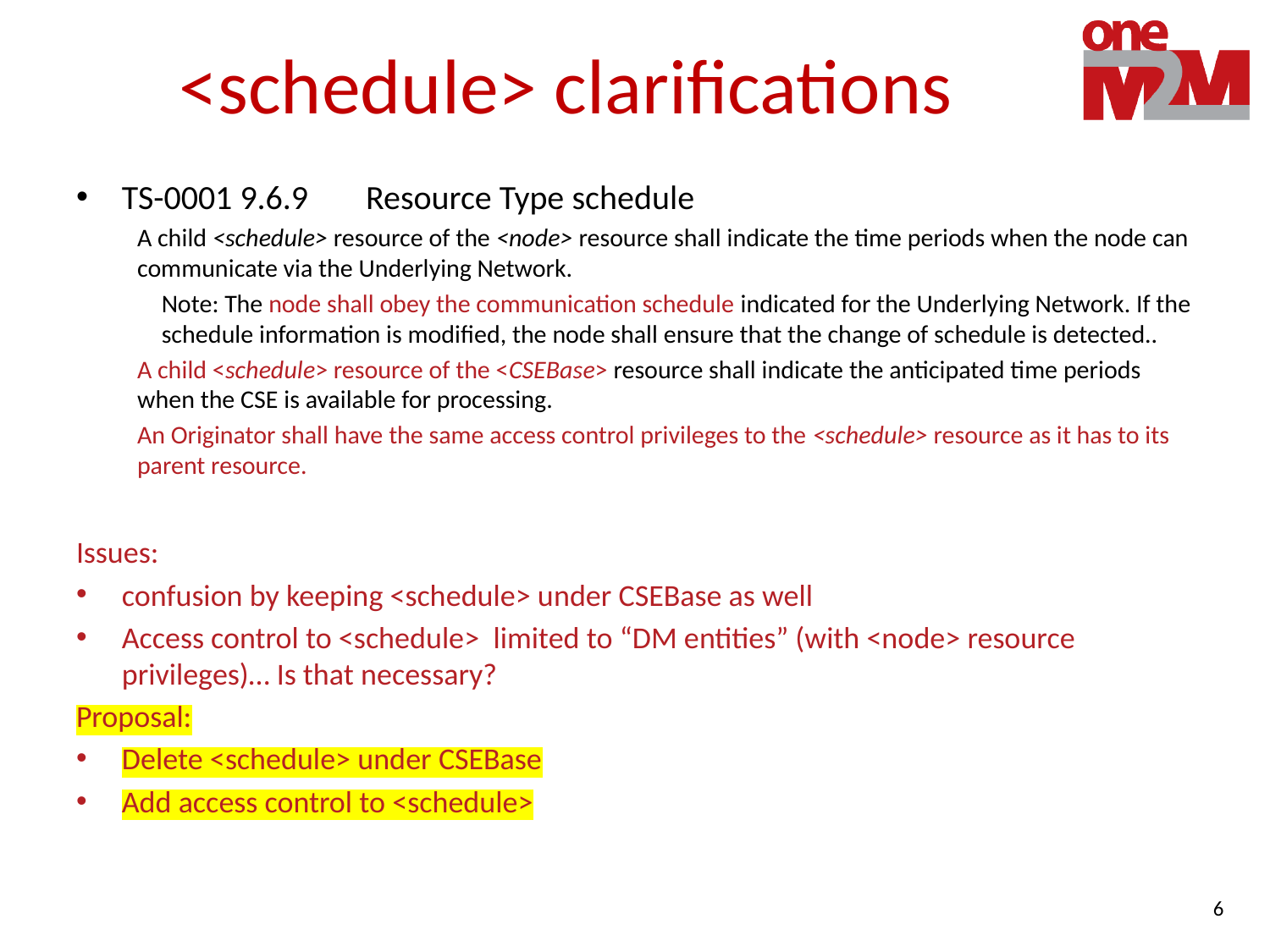

# <schedule> clarifications
TS-0001 9.6.9	Resource Type schedule
A child <schedule> resource of the <node> resource shall indicate the time periods when the node can communicate via the Underlying Network.
Note: The node shall obey the communication schedule indicated for the Underlying Network. If the schedule information is modified, the node shall ensure that the change of schedule is detected..
A child <schedule> resource of the <CSEBase> resource shall indicate the anticipated time periods when the CSE is available for processing.
An Originator shall have the same access control privileges to the <schedule> resource as it has to its parent resource.

Issues:
confusion by keeping <schedule> under CSEBase as well
Access control to <schedule>  limited to “DM entities” (with <node> resource privileges)… Is that necessary?
Proposal:
Delete <schedule> under CSEBase
Add access control to <schedule>